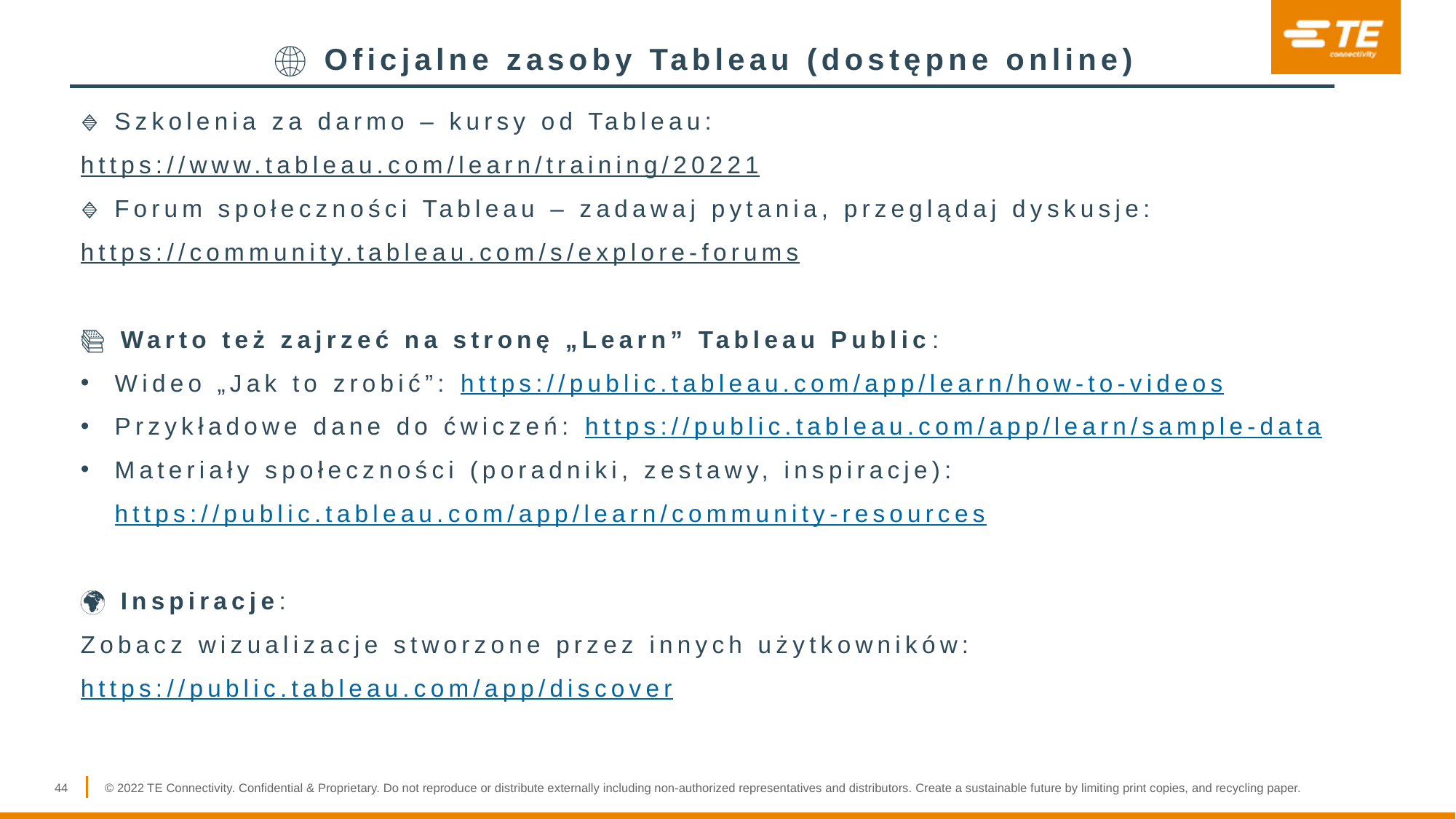

🌐 Oficjalne zasoby Tableau (dostępne online)
🔹 Szkolenia za darmo – kursy od Tableau:
https://www.tableau.com/learn/training/20221
🔹 Forum społeczności Tableau – zadawaj pytania, przeglądaj dyskusje:
https://community.tableau.com/s/explore-forums

📚 Warto też zajrzeć na stronę „Learn” Tableau Public:
Wideo „Jak to zrobić”: https://public.tableau.com/app/learn/how-to-videos
Przykładowe dane do ćwiczeń: https://public.tableau.com/app/learn/sample-data
Materiały społeczności (poradniki, zestawy, inspiracje): https://public.tableau.com/app/learn/community-resources

🌍 Inspiracje:
Zobacz wizualizacje stworzone przez innych użytkowników: https://public.tableau.com/app/discover
44